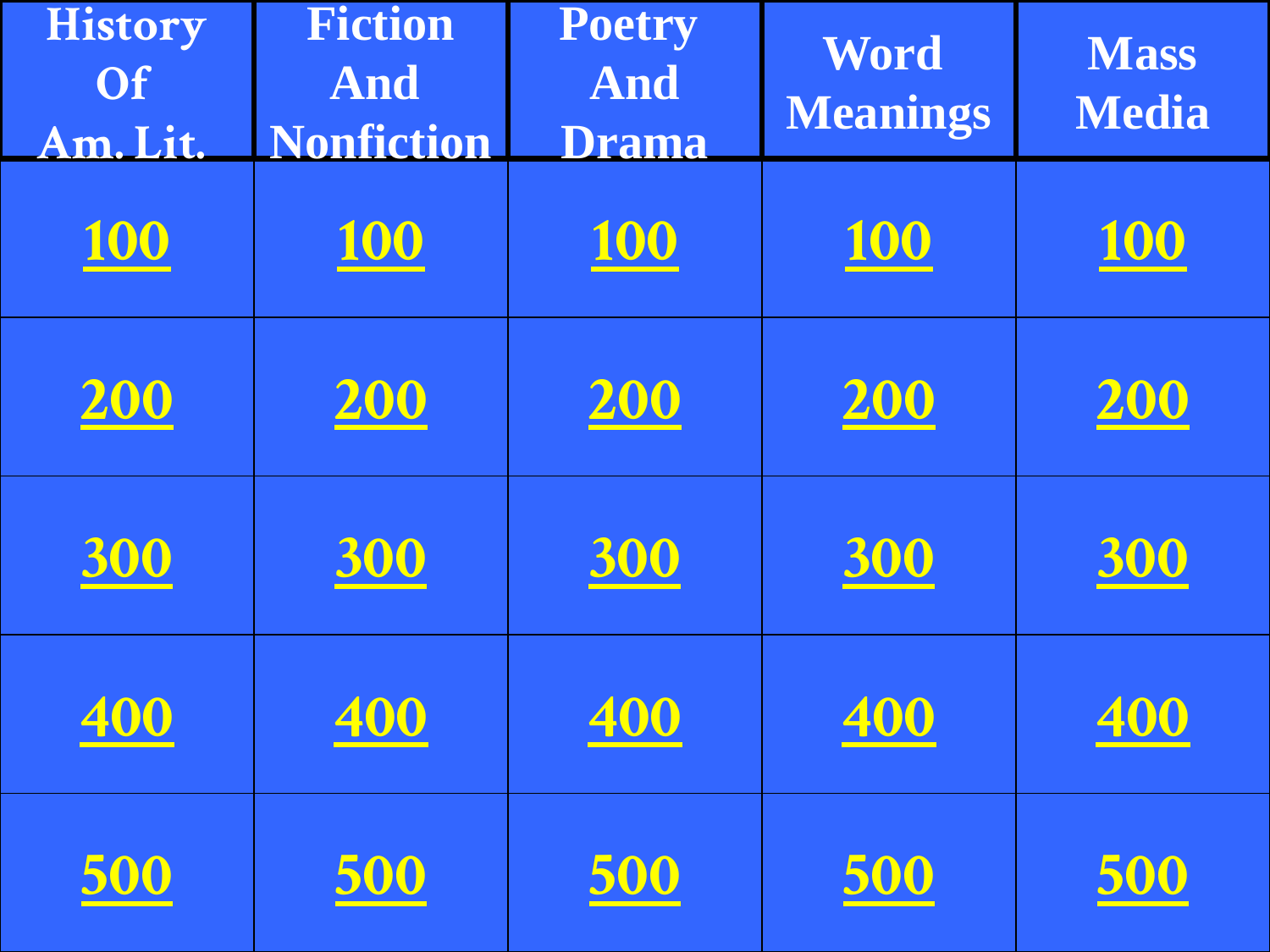

History
Of
Am. Lit.
Fiction
And
Nonfiction
Poetry
And
Drama
Word
Meanings
Mass
Media
100
100
100
100
100
200
200
200
200
200
300
300
300
300
300
400
400
400
400
400
500
500
500
500
500